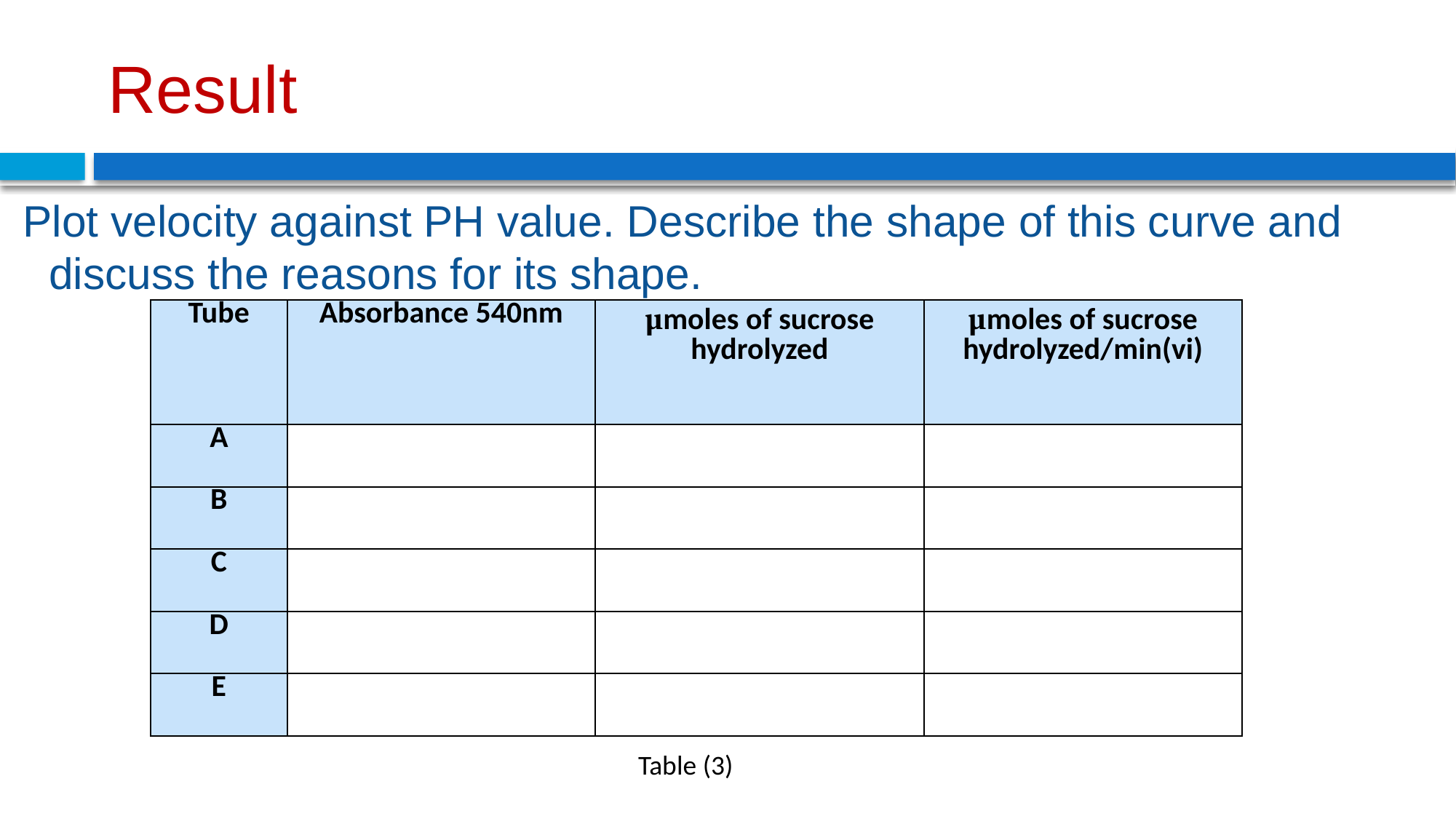

# Result
 Plot velocity against PH value. Describe the shape of this curve and discuss the reasons for its shape.

| Tube | Absorbance 540nm | µmoles of sucrose hydrolyzed | µmoles of sucrose hydrolyzed/min(vi) |
| --- | --- | --- | --- |
| A |  |  |  |
| B |  |  |  |
| C |  |  |  |
| D |  |  |  |
| E |  |  |  |
Table (3)